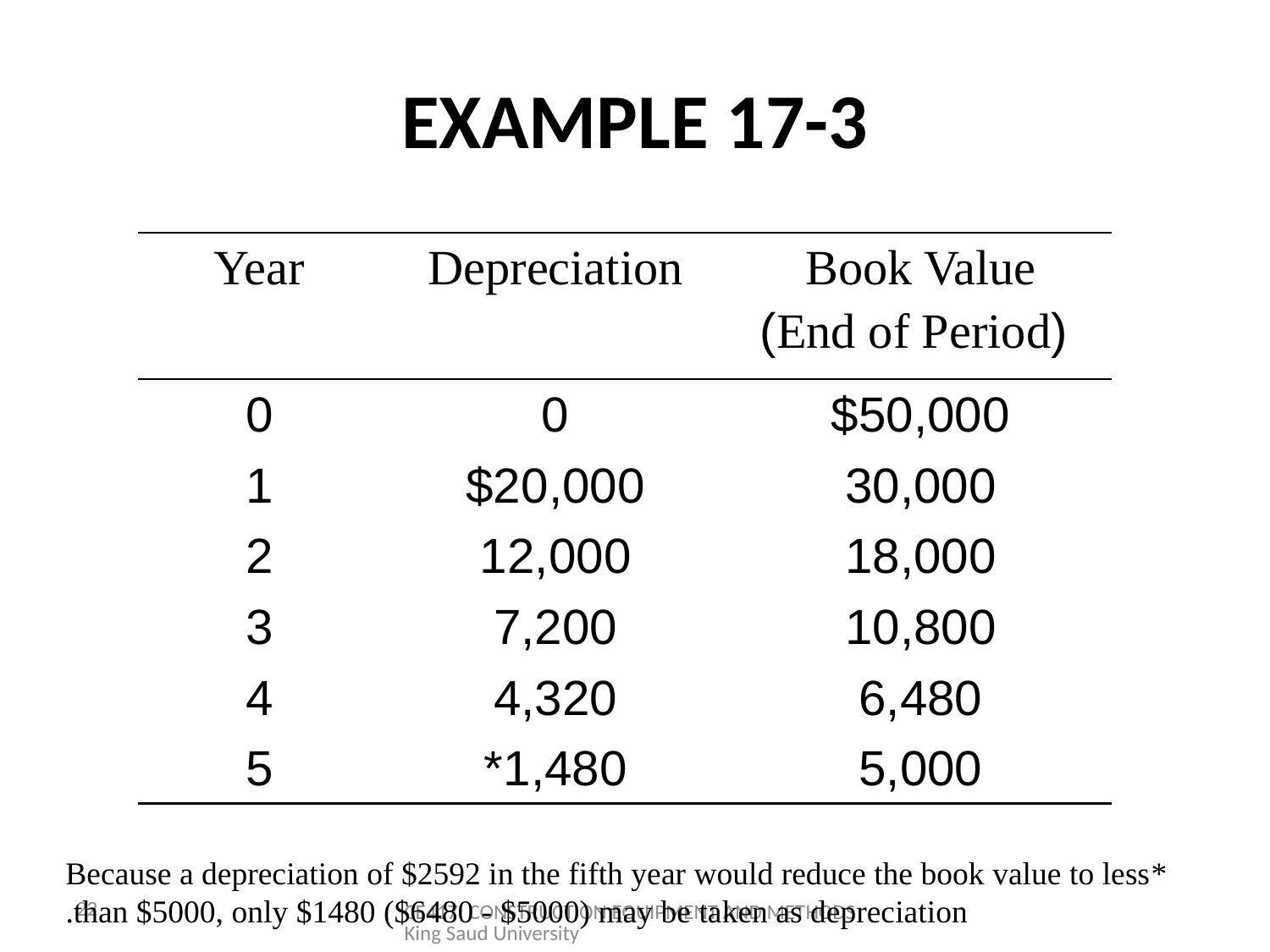

# EXAMPLE 17-3
| Year | Depreciation | Book Value (End of Period) |
| --- | --- | --- |
| 0 | 0 | $50,000 |
| 1 | $20,000 | 30,000 |
| 2 | 12,000 | 18,000 |
| 3 | 7,200 | 10,800 |
| 4 | 4,320 | 6,480 |
| 5 | 1,480\* | 5,000 |
*Because a depreciation of $2592 in the fifth year would reduce the book value to less than $5000, only $1480 ($6480 - $5000) may be taken as depreciation.
22
CE417; CONSTRUCTION EQUIPMENT AND METHODS King Saud University